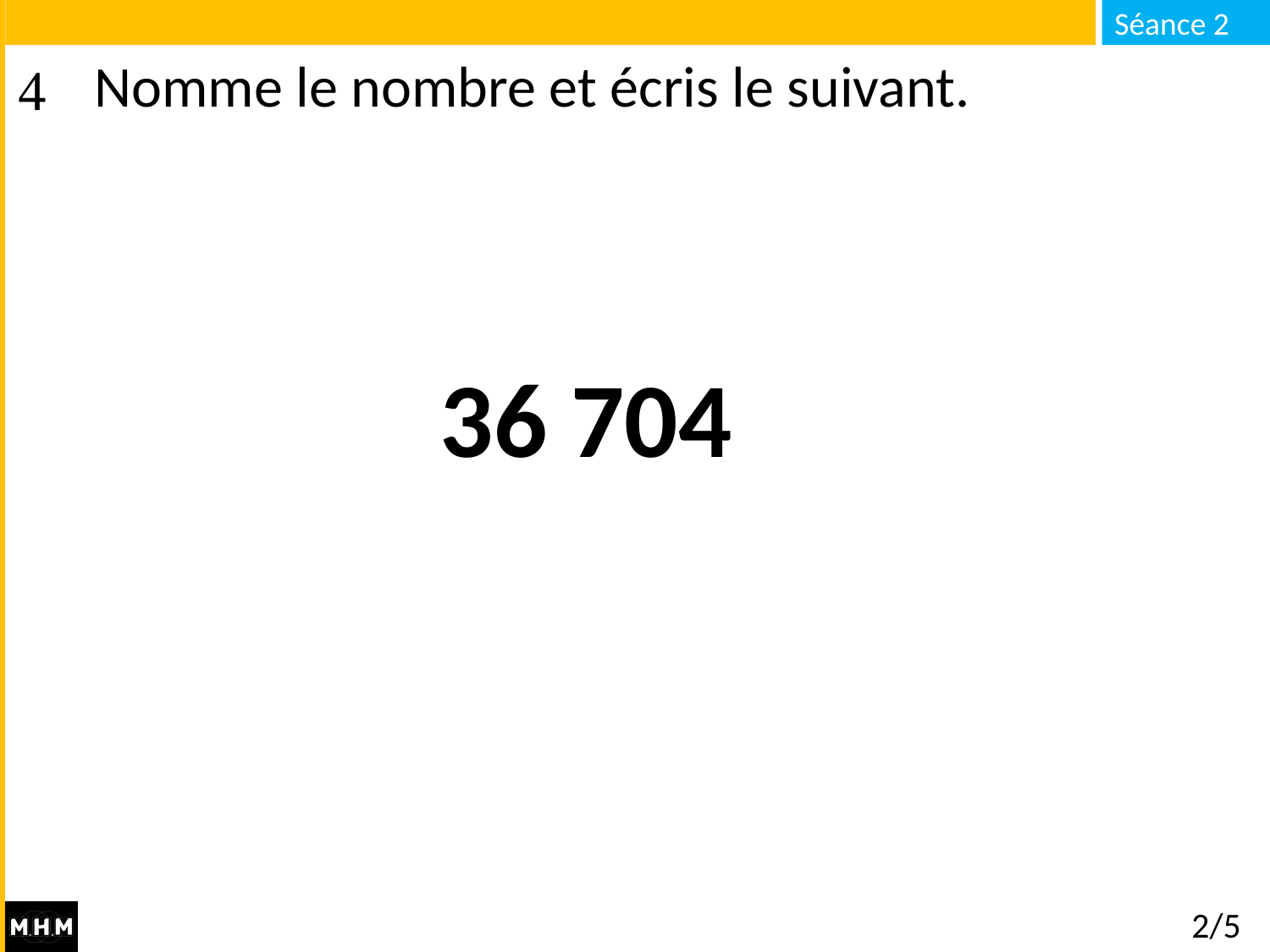

# Nomme le nombre et écris le suivant.
36 704
2/5